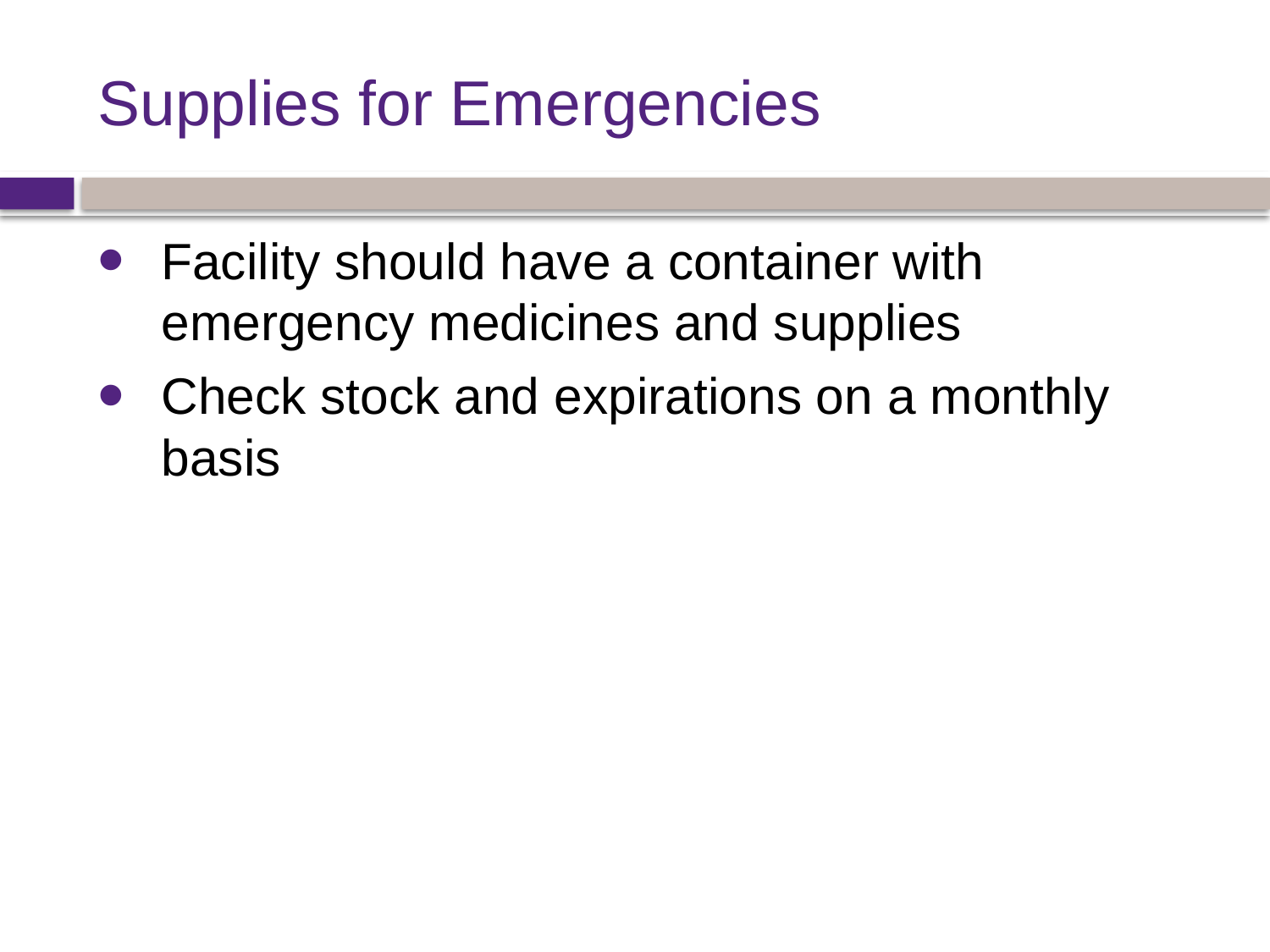

# Supplies for Emergencies
Facility should have a container with emergency medicines and supplies
Check stock and expirations on a monthly basis